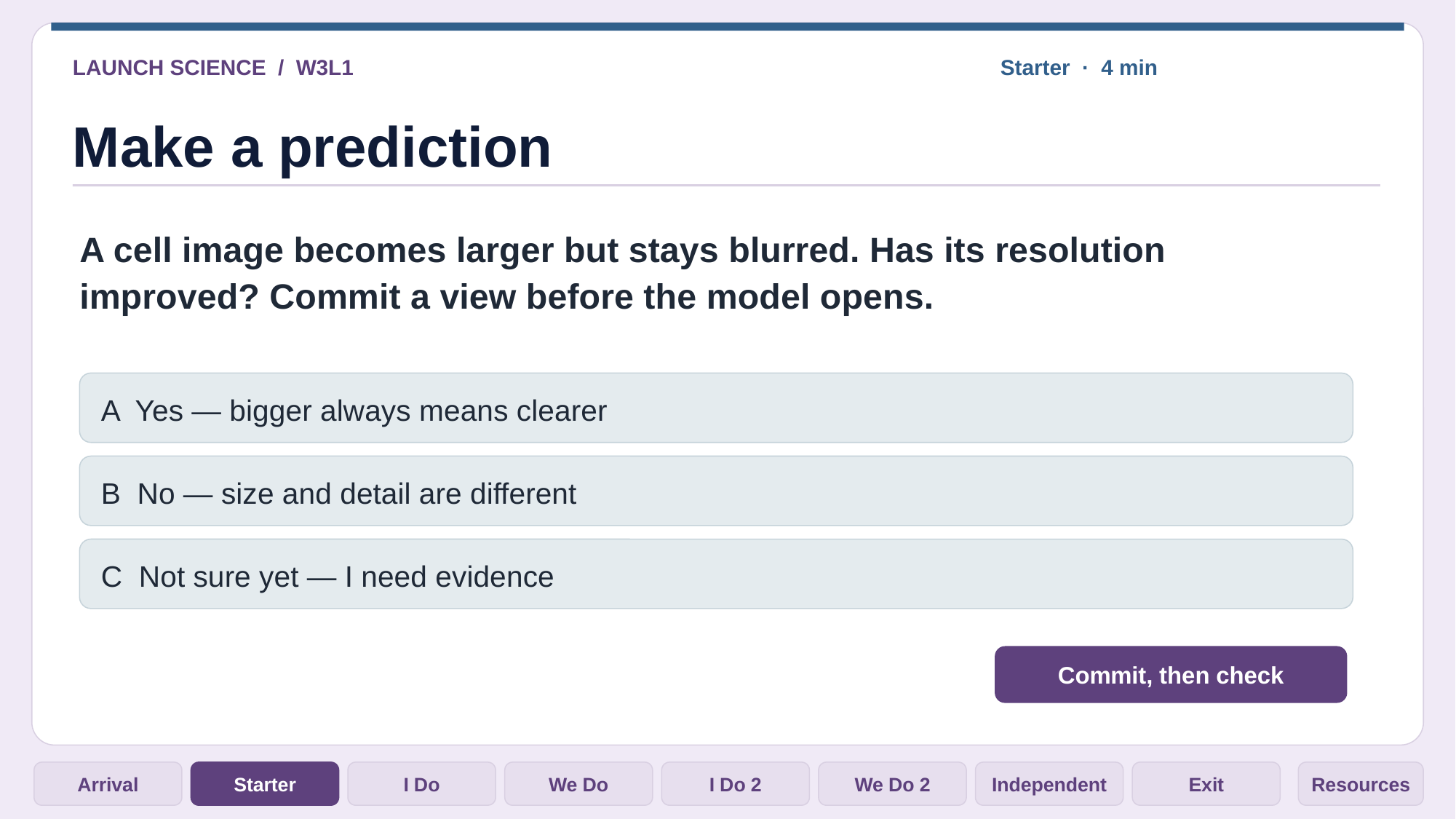

LAUNCH SCIENCE  /  W3L1
Starter  ·  4 min
Make a prediction

A cell image becomes larger but stays blurred. Has its resolution improved? Commit a view before the model opens.

A  Yes — bigger always means clearer

B  No — size and detail are different

C  Not sure yet — I need evidence
Commit, then check
Arrival
Starter
I Do
We Do
I Do 2
We Do 2
Independent
Exit
Resources